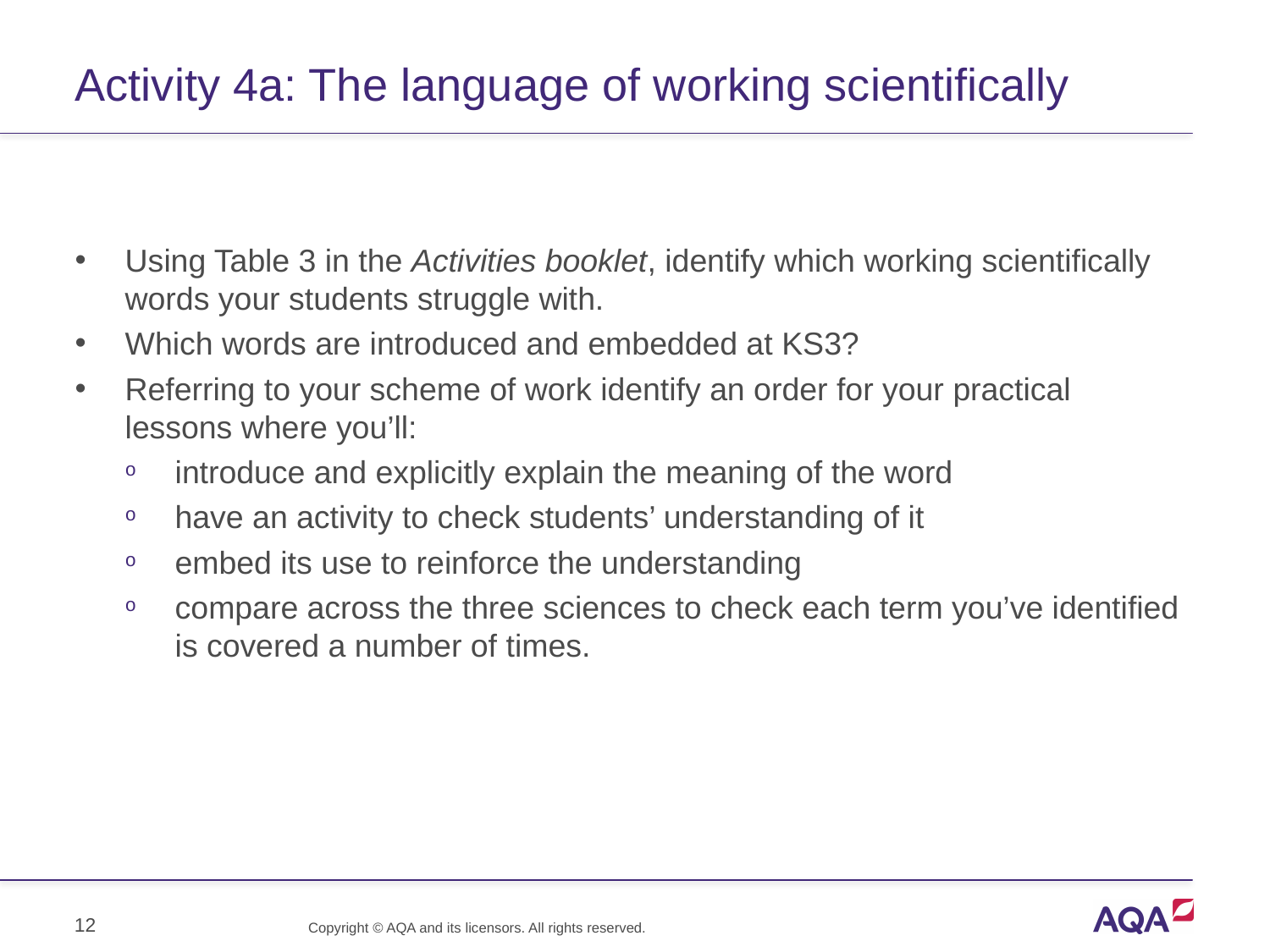

# Activity 4a: The language of working scientifically
Using Table 3 in the Activities booklet, identify which working scientifically words your students struggle with.
Which words are introduced and embedded at KS3?
Referring to your scheme of work identify an order for your practical lessons where you’ll:
introduce and explicitly explain the meaning of the word
have an activity to check students’ understanding of it
embed its use to reinforce the understanding
compare across the three sciences to check each term you’ve identified is covered a number of times.

12
Copyright © AQA and its licensors. All rights reserved.